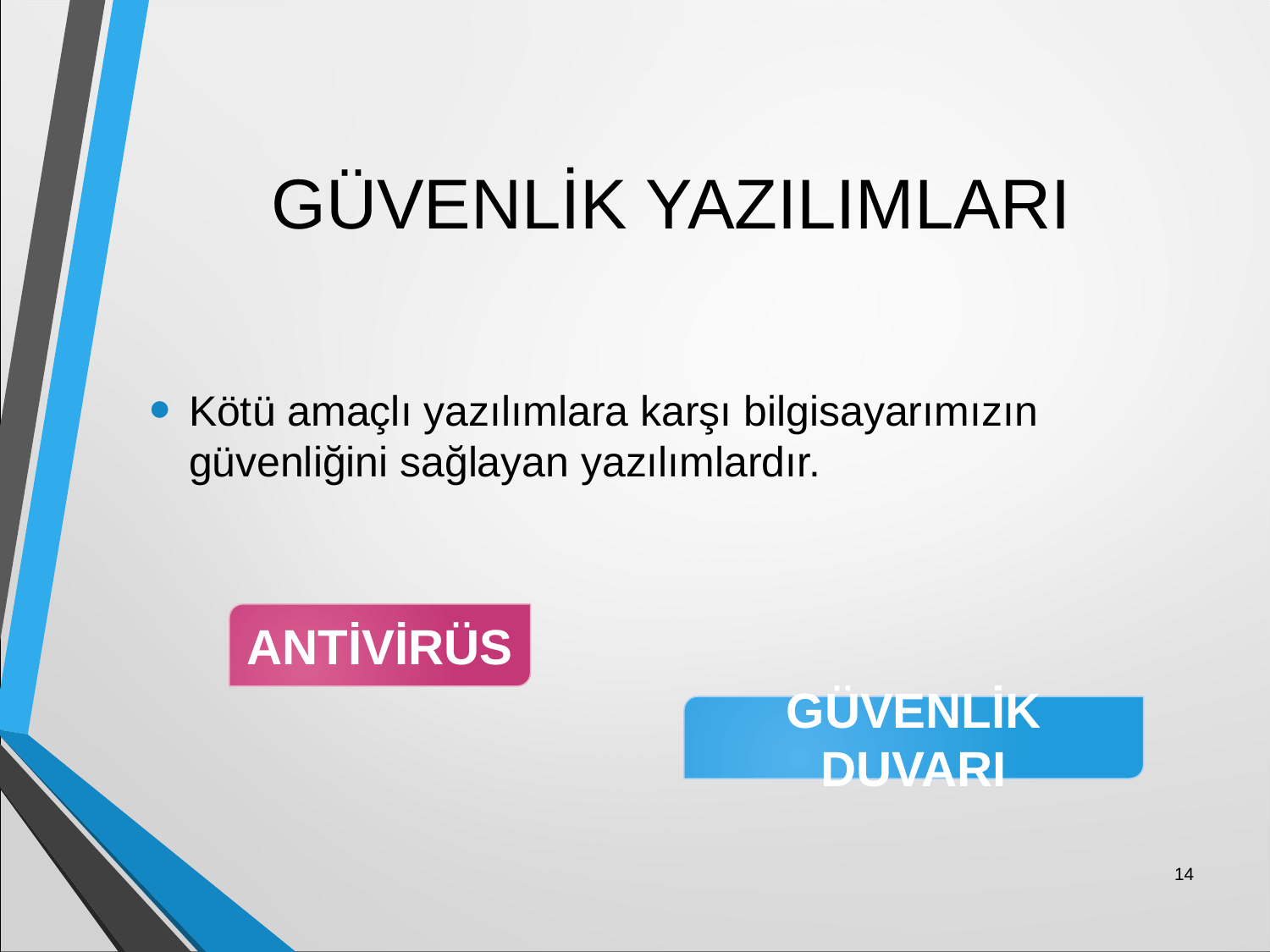

# GÜVENLİK YAZILIMLARI
Kötü amaçlı yazılımlara karşı bilgisayarımızın güvenliğini sağlayan yazılımlardır.
ANTİVİRÜS
GÜVENLİK DUVARI
14